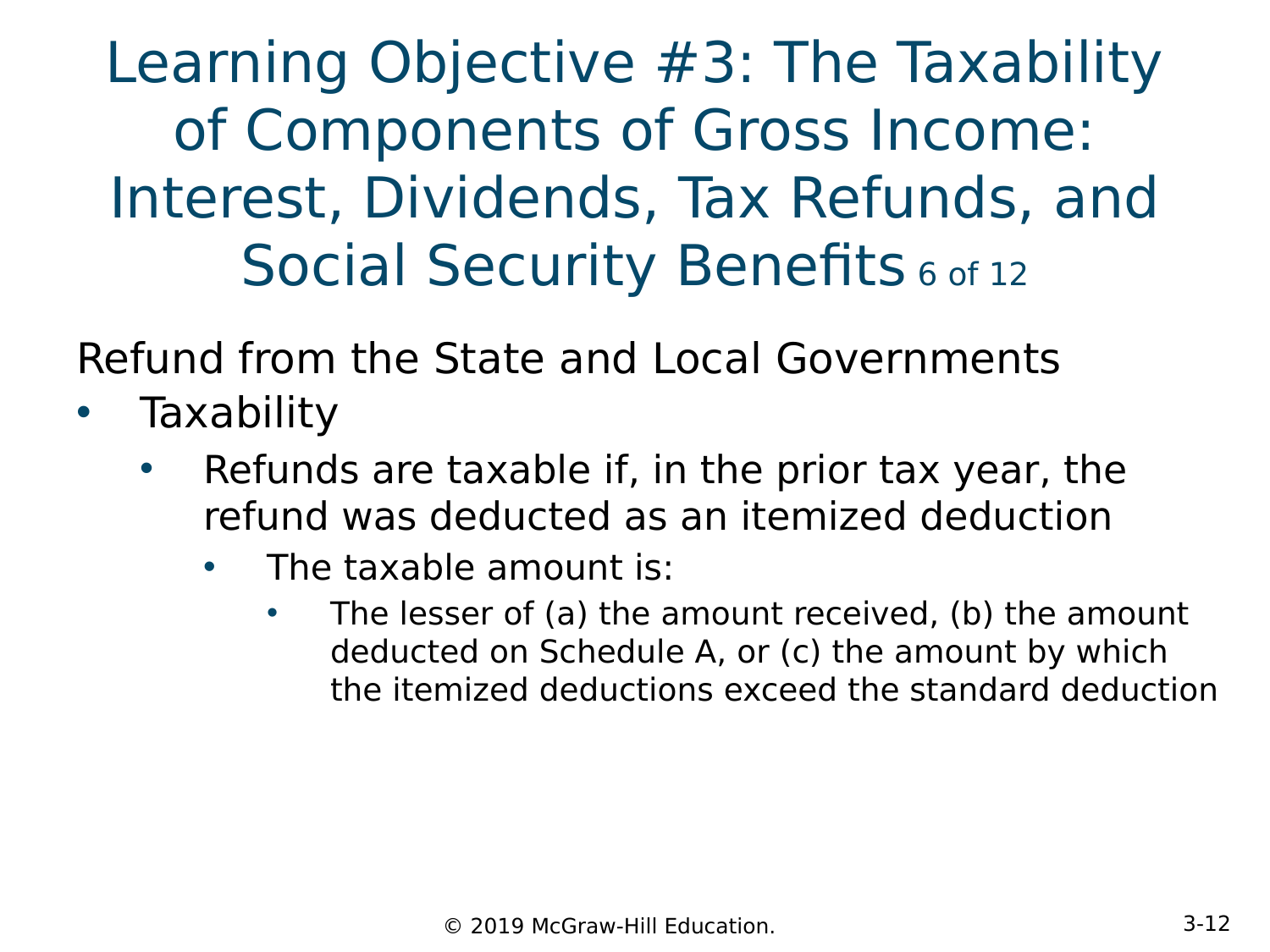

# Learning Objective #3: The Taxability of Components of Gross Income: Interest, Dividends, Tax Refunds, and Social Security Benefits 6 of 12
Refund from the State and Local Governments
Taxability
Refunds are taxable if, in the prior tax year, the refund was deducted as an itemized deduction
The taxable amount is:
The lesser of (a) the amount received, (b) the amount deducted on Schedule A, or (c) the amount by which the itemized deductions exceed the standard deduction